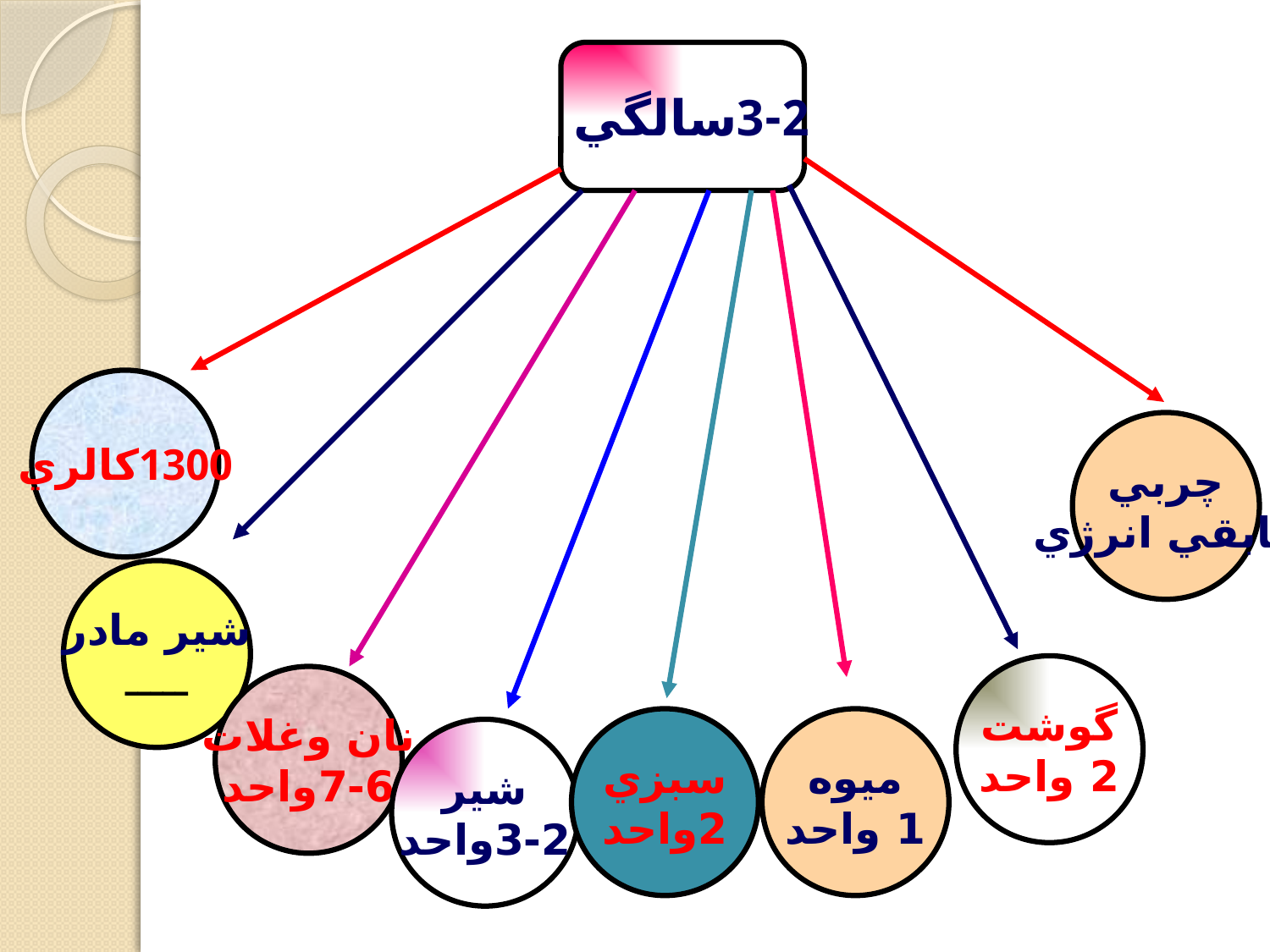

3-2سالگي

1300كالري
چربي
مابقي انرژي
شير مادر
ـــــ
گوشت
2 واحد
نان وغلات
7-6واحد
سبزي
2واحد
ميوه
1 واحد
شير
3-2واحد